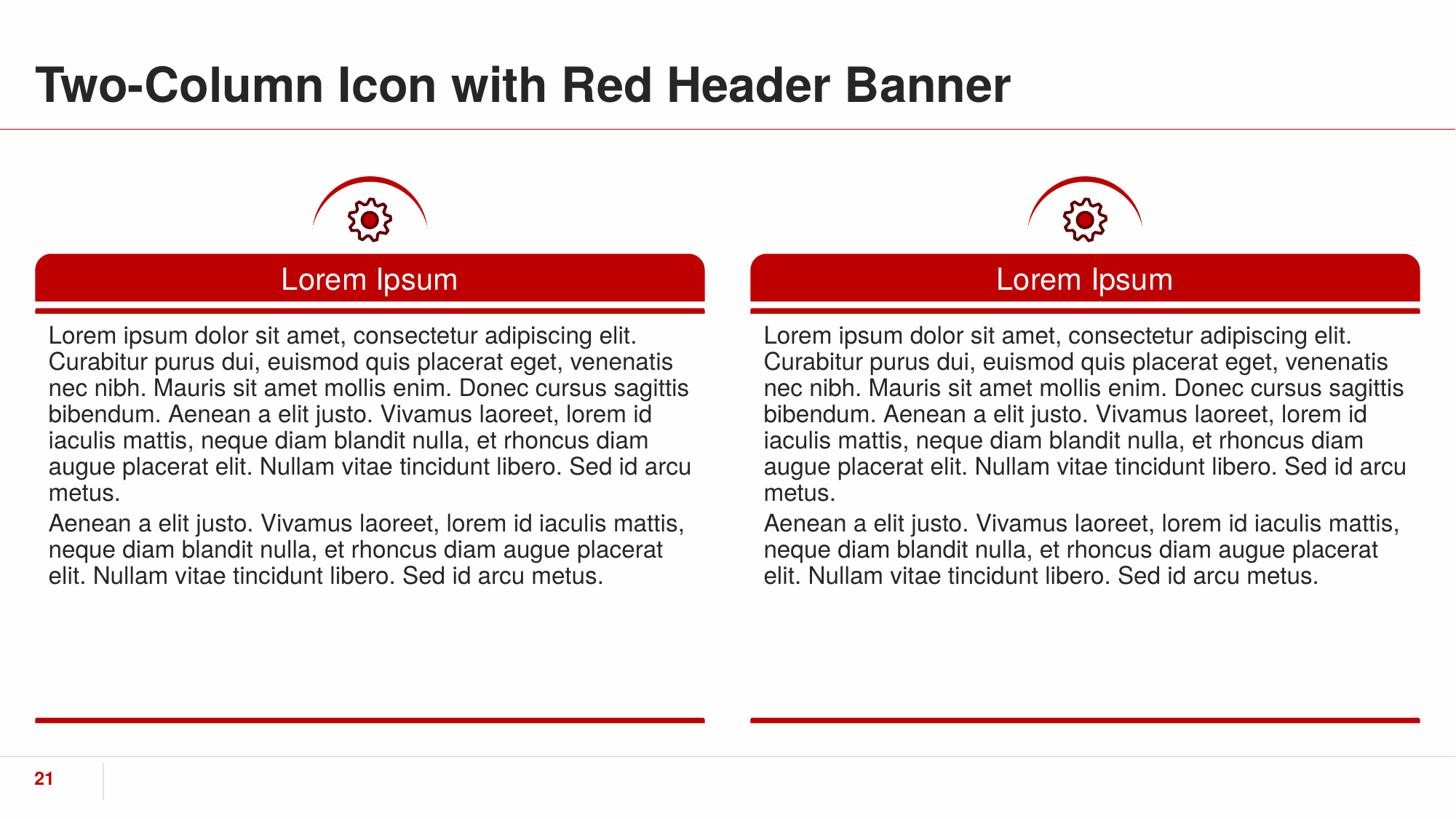

# Two-Column Icon with Red Header Banner

Lorem Ipsum
Lorem Ipsum

Lorem ipsum dolor sit amet, consectetur adipiscing elit. Curabitur purus dui, euismod quis placerat eget, venenatis nec nibh. Mauris sit amet mollis enim. Donec cursus sagittis bibendum. Aenean a elit justo. Vivamus laoreet, lorem id iaculis mattis, neque diam blandit nulla, et rhoncus diam augue placerat elit. Nullam vitae tincidunt libero. Sed id arcu metus.
Aenean a elit justo. Vivamus laoreet, lorem id iaculis mattis, neque diam blandit nulla, et rhoncus diam augue placerat elit. Nullam vitae tincidunt libero. Sed id arcu metus.
Lorem ipsum dolor sit amet, consectetur adipiscing elit. Curabitur purus dui, euismod quis placerat eget, venenatis nec nibh. Mauris sit amet mollis enim. Donec cursus sagittis bibendum. Aenean a elit justo. Vivamus laoreet, lorem id iaculis mattis, neque diam blandit nulla, et rhoncus diam augue placerat elit. Nullam vitae tincidunt libero. Sed id arcu metus.
Aenean a elit justo. Vivamus laoreet, lorem id iaculis mattis, neque diam blandit nulla, et rhoncus diam augue placerat elit. Nullam vitae tincidunt libero. Sed id arcu metus.

21